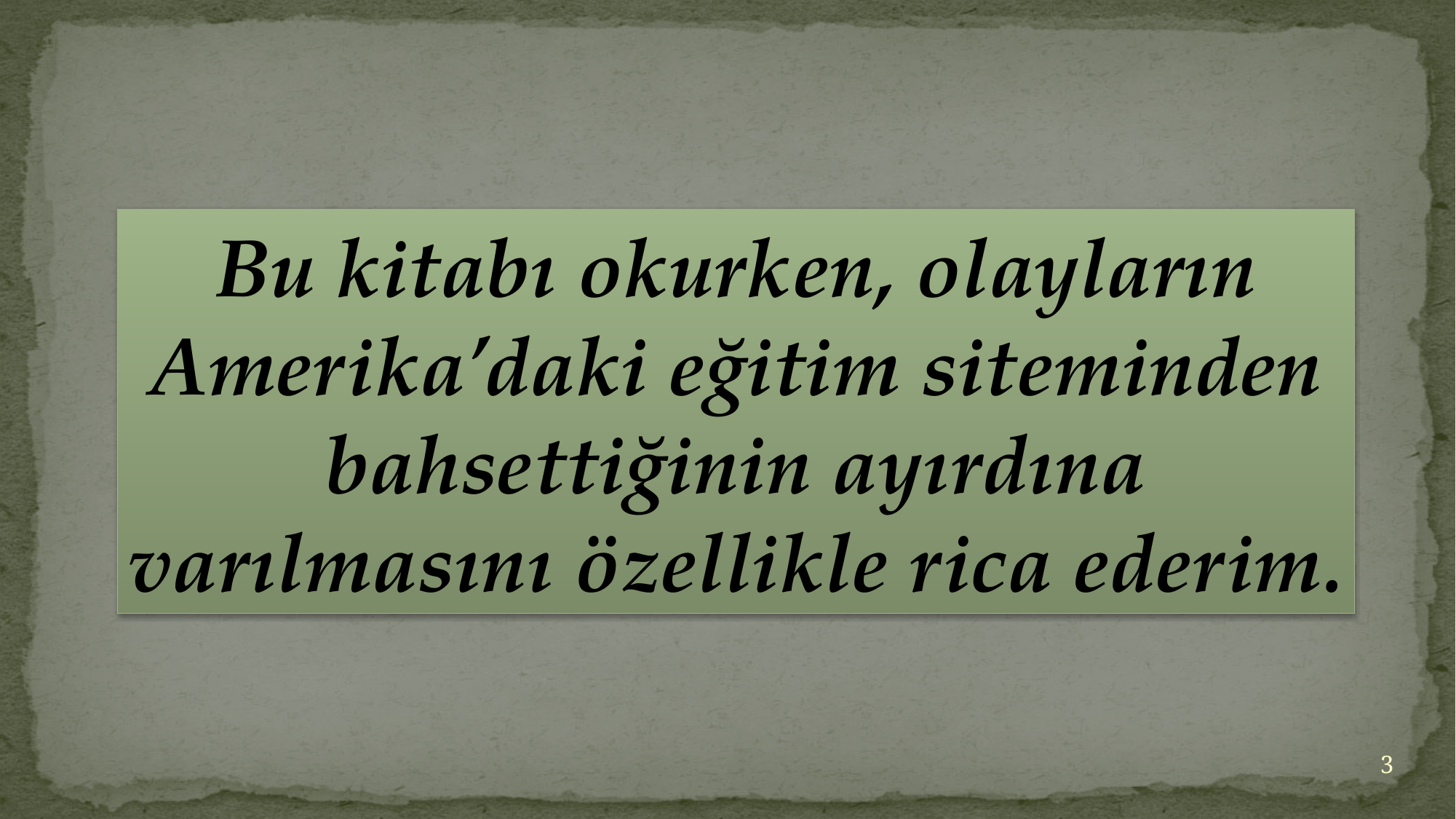

Bu kitabı okurken, olayların
Amerika’daki eğitim siteminden
bahsettiğinin ayırdına
varılmasını özellikle rica ederim.
3